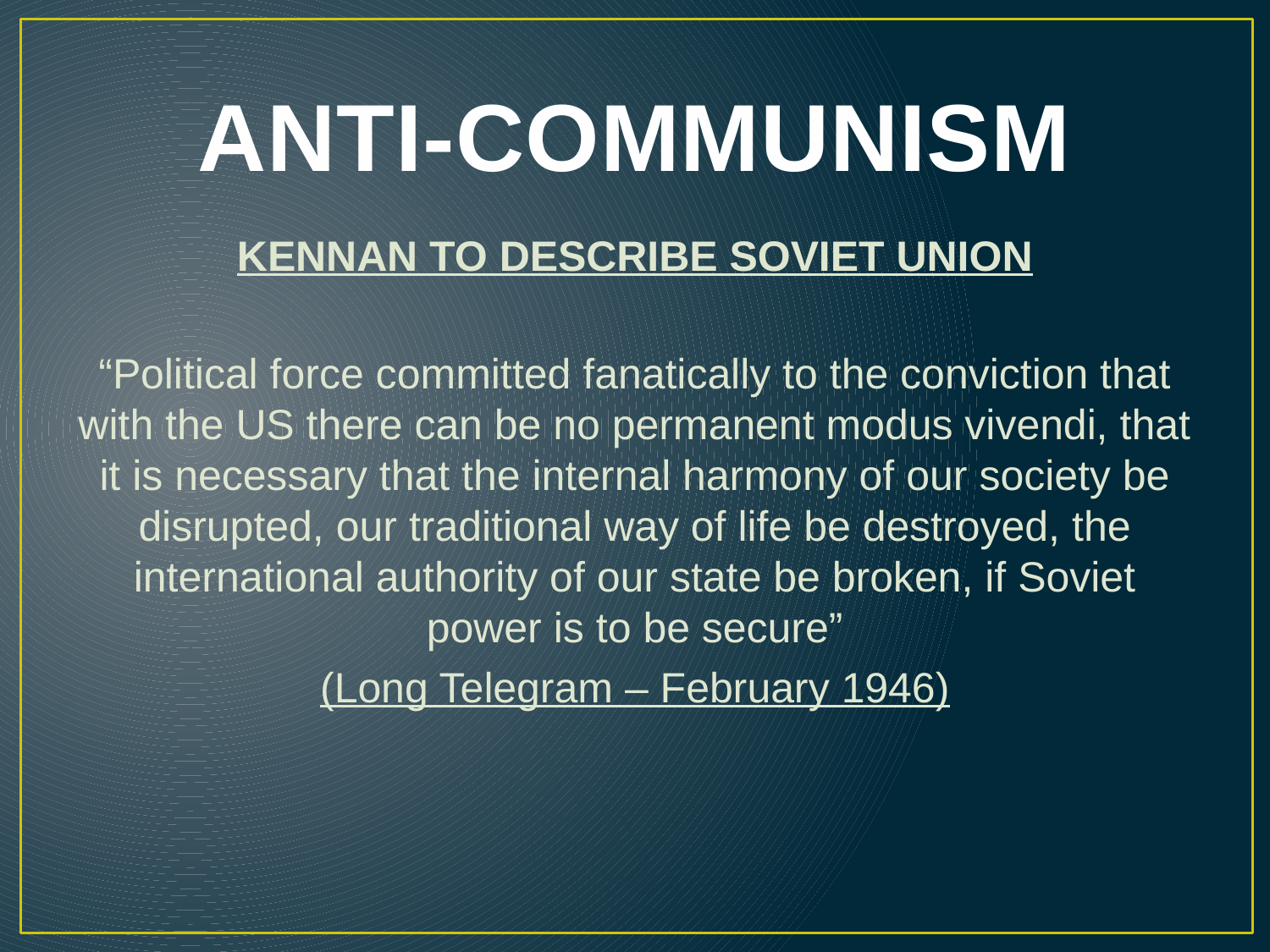

# ANTI-COMMUNISM
KENNAN TO DESCRIBE SOVIET UNION

“Political force committed fanatically to the conviction that with the US there can be no permanent modus vivendi, that it is necessary that the internal harmony of our society be disrupted, our traditional way of life be destroyed, the international authority of our state be broken, if Soviet power is to be secure”
(Long Telegram – February 1946)